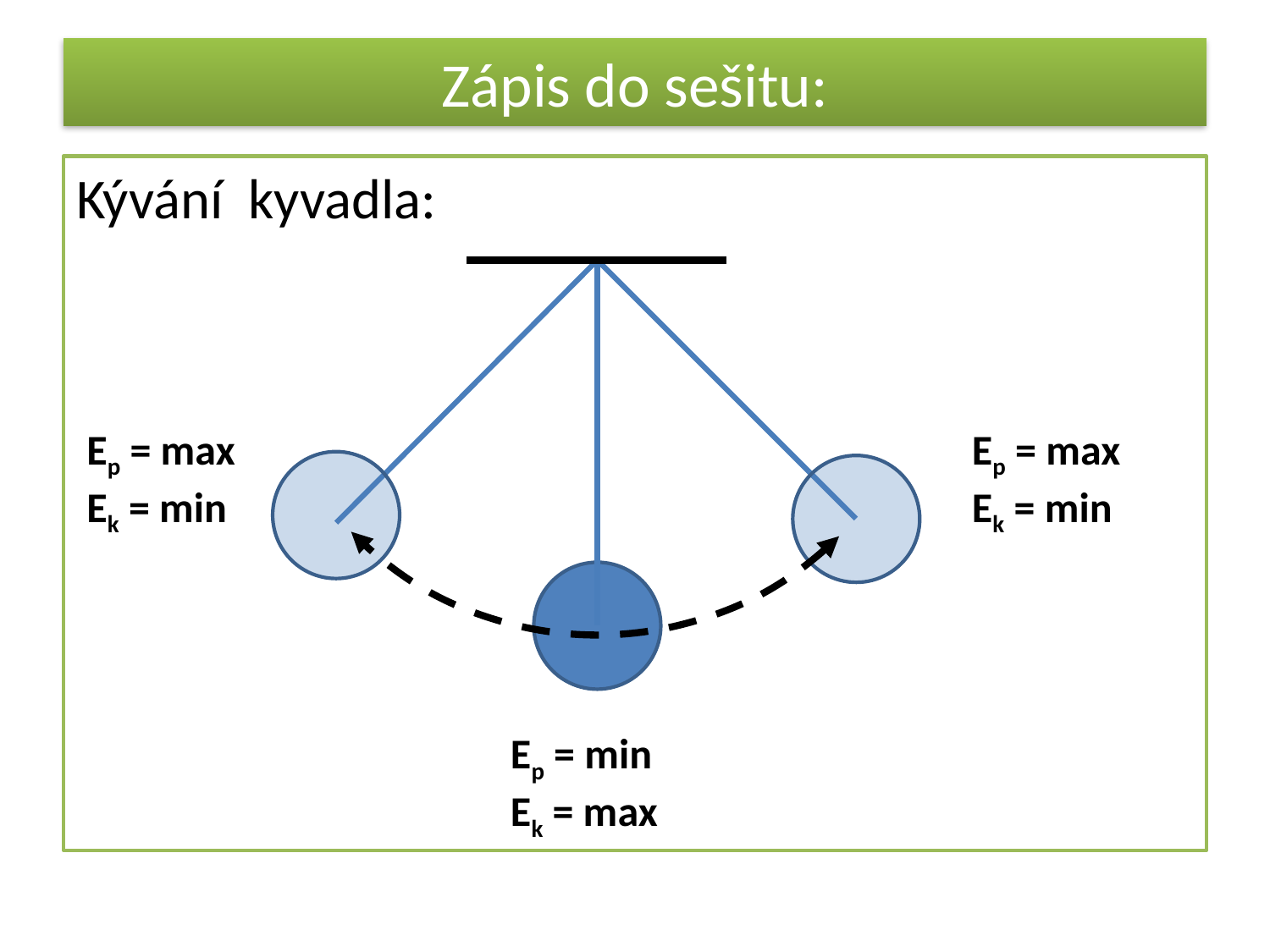

# Zápis do sešitu:
Kývání  kyvadla:
Ep = max
Ek = min
Ep = max
Ek = min

Ep = min
Ek = max